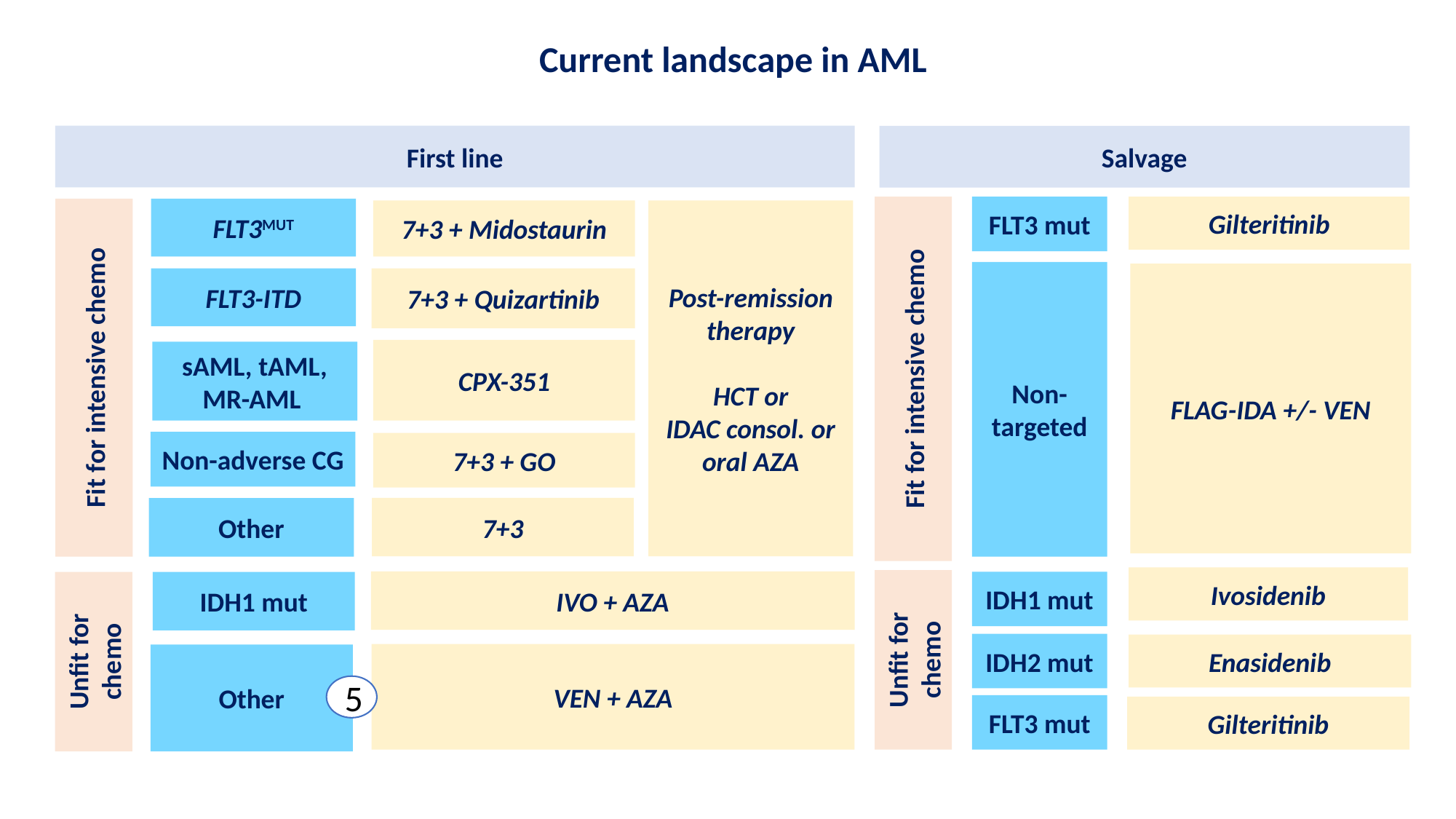

First line
Salvage
Current landscape in AML
Gilteritinib
Fit for intensive chemo
FLT3 mut
Fit for intensive chemo
FLT3MUT
7+3 + Midostaurin
Post-remission therapy

HCT or
IDAC consol. or
oral AZA
Non-targeted
FLAG-IDA +/- VEN
FLT3-ITD
7+3 + Quizartinib
CPX-351
sAML, tAML, MR-AML
Non-adverse CG
7+3 + GO
7+3
Other
Ivosidenib
Unfit for chemo
IVO + AZA
IDH1 mut
Unfit for chemo
IDH1 mut
IDH2 mut
Enasidenib
VEN + AZA
Other
5
FLT3 mut
Gilteritinib